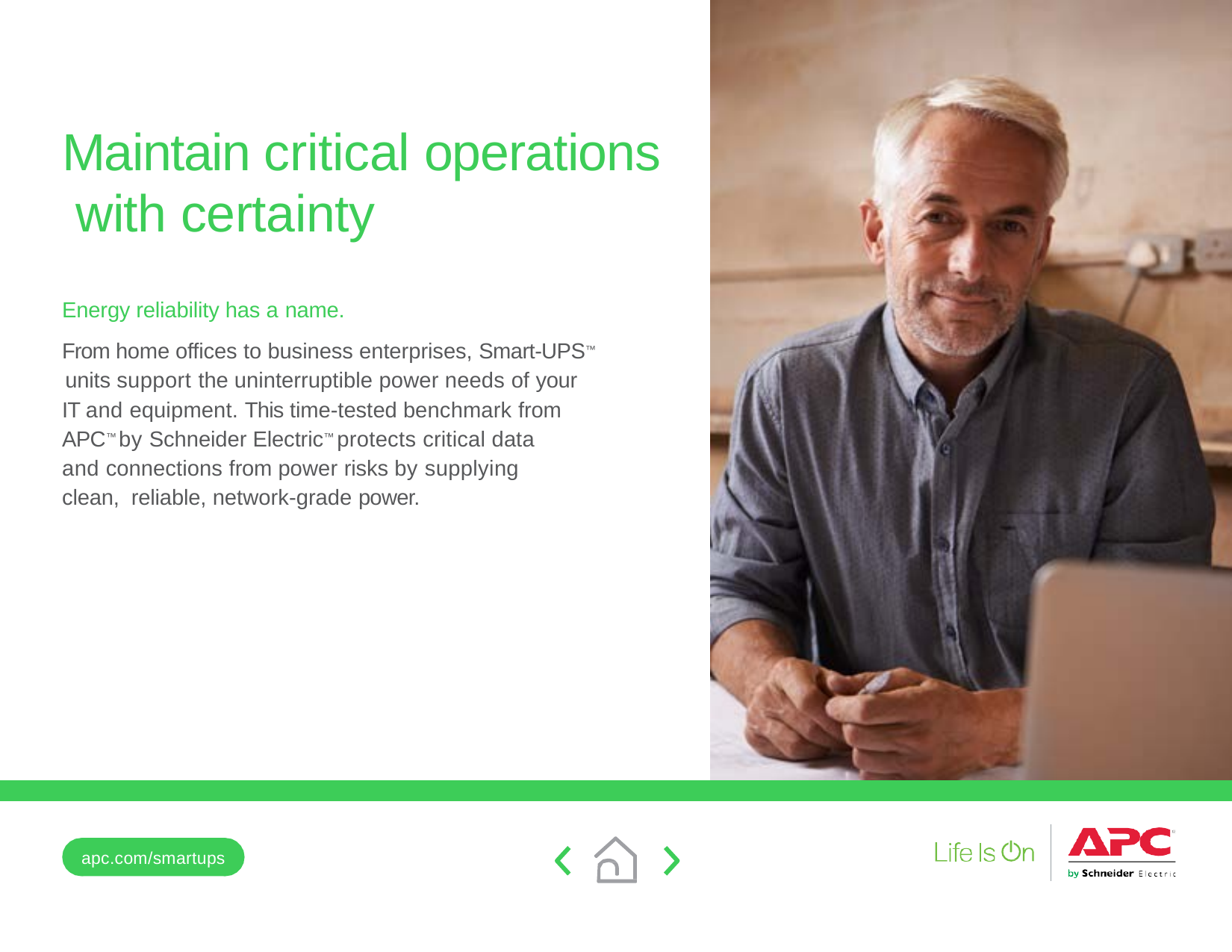

# Maintain critical operations  with certainty
Energy reliability has a name.
From home offices to business enterprises, Smart-UPS™  units support the uninterruptible power needs of your
IT and equipment. This time-tested benchmark from  APC™ by Schneider Electric™ protects critical data  and connections from power risks by supplying clean,  reliable, network-grade power.

apc.com/smartups